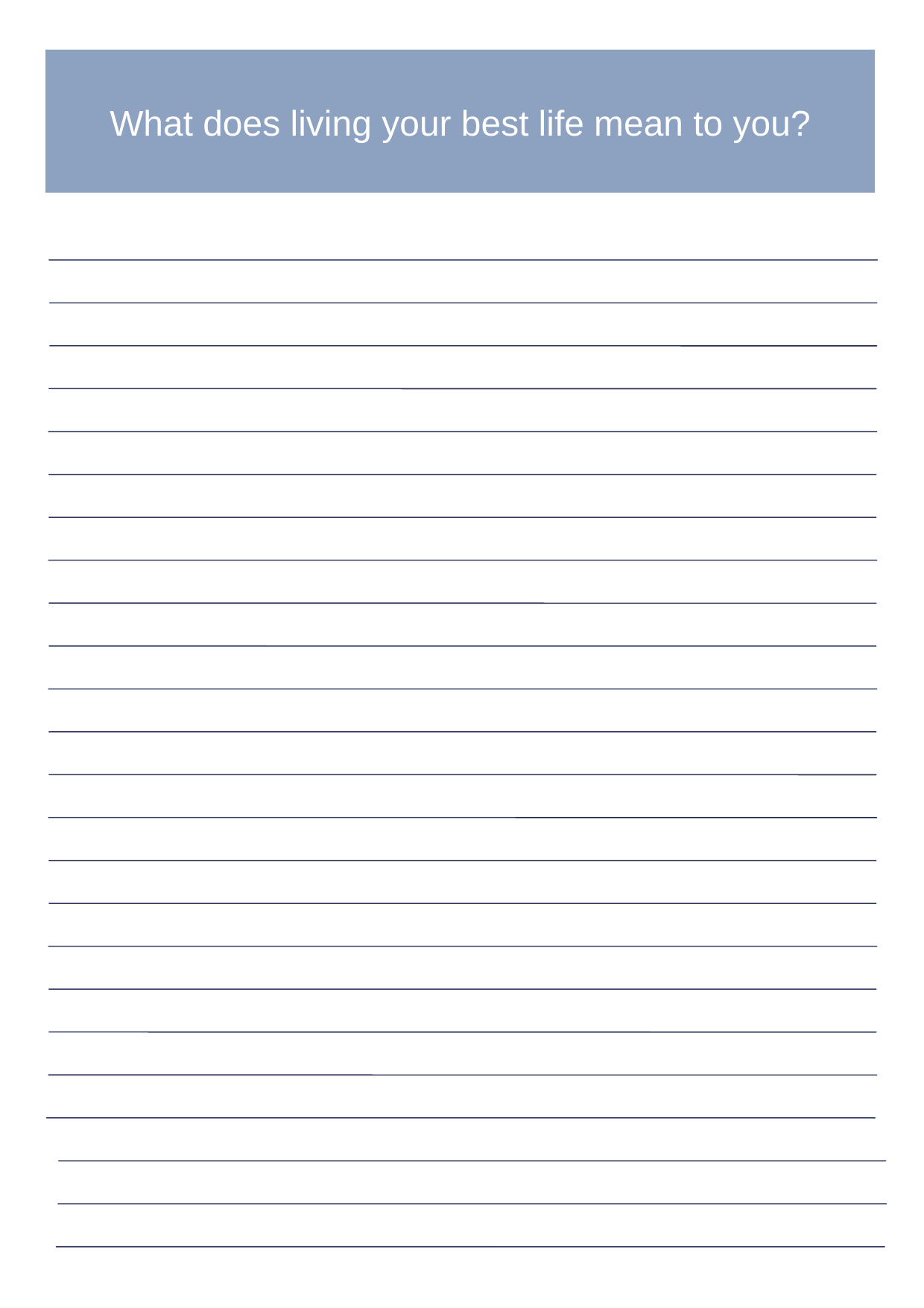

What does living your best life mean to you?